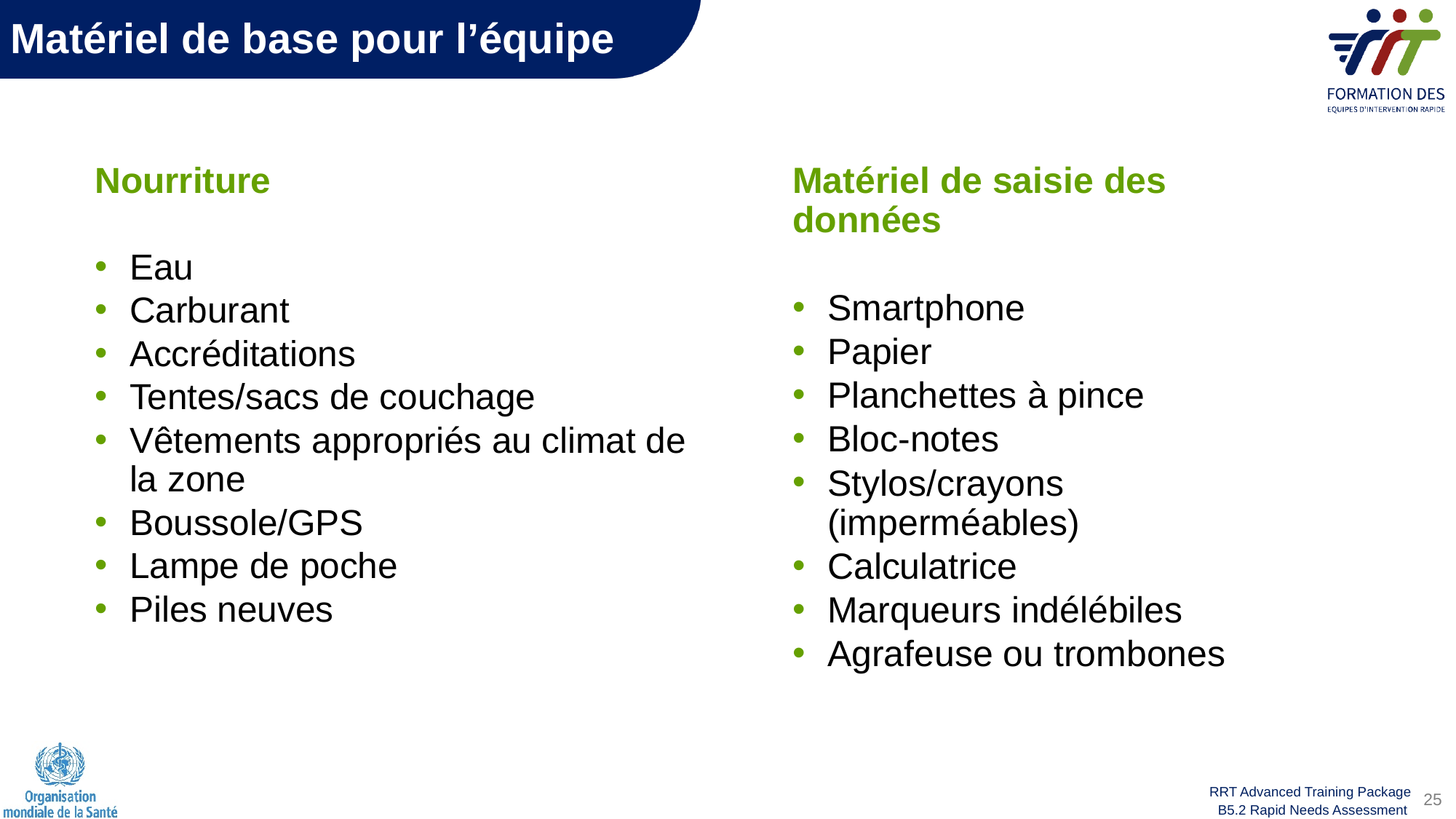

Matériel de base pour l’équipe
Nourriture

Eau
Carburant
Accréditations
Tentes/sacs de couchage
Vêtements appropriés au climat de la zone
Boussole/GPS
Lampe de poche
Piles neuves
Matériel de saisie des données

Smartphone
Papier
Planchettes à pince
Bloc-notes
Stylos/crayons (imperméables)
Calculatrice
Marqueurs indélébiles
Agrafeuse ou trombones